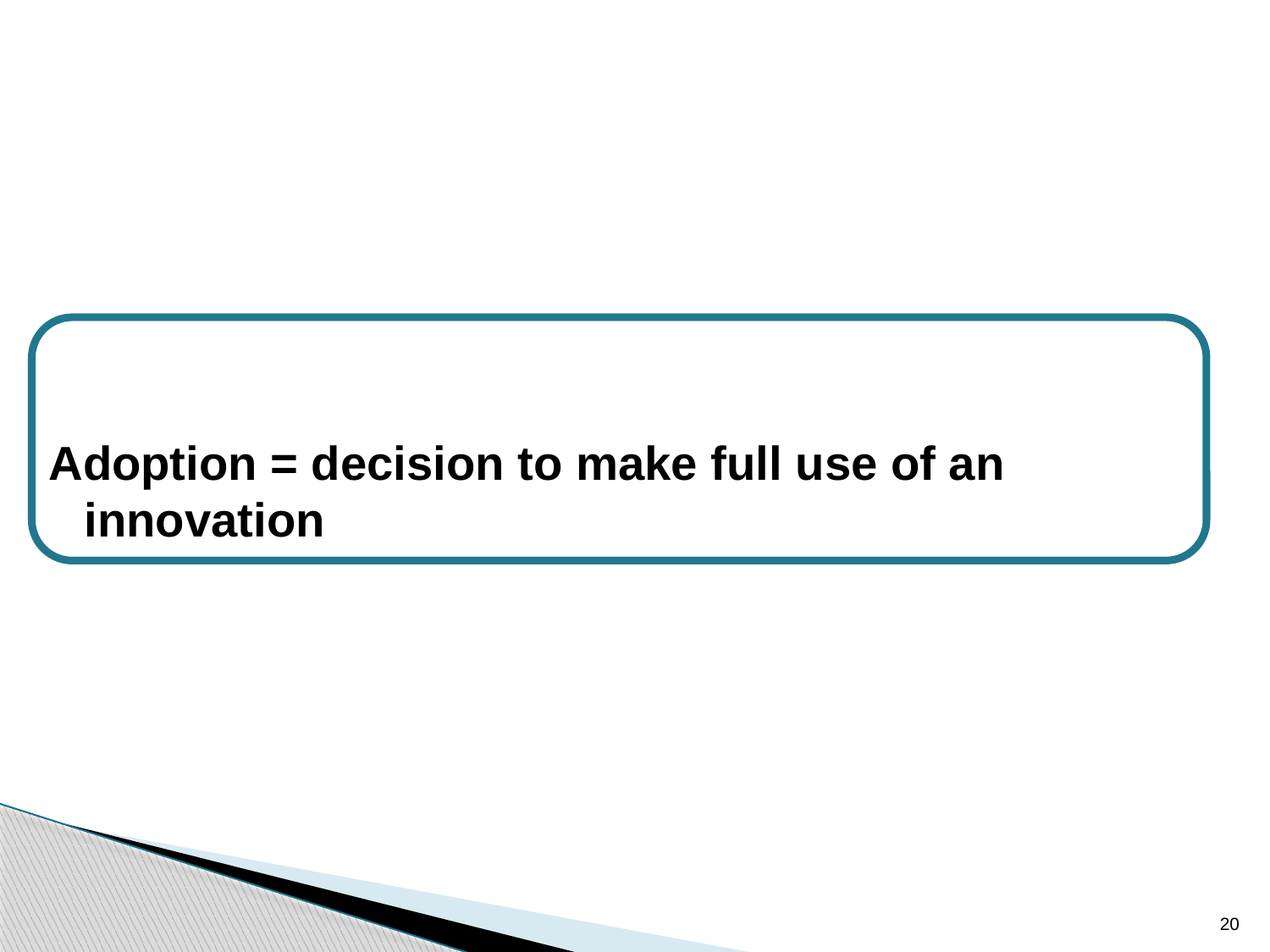

Adoption = decision to make full use of an innovation

20